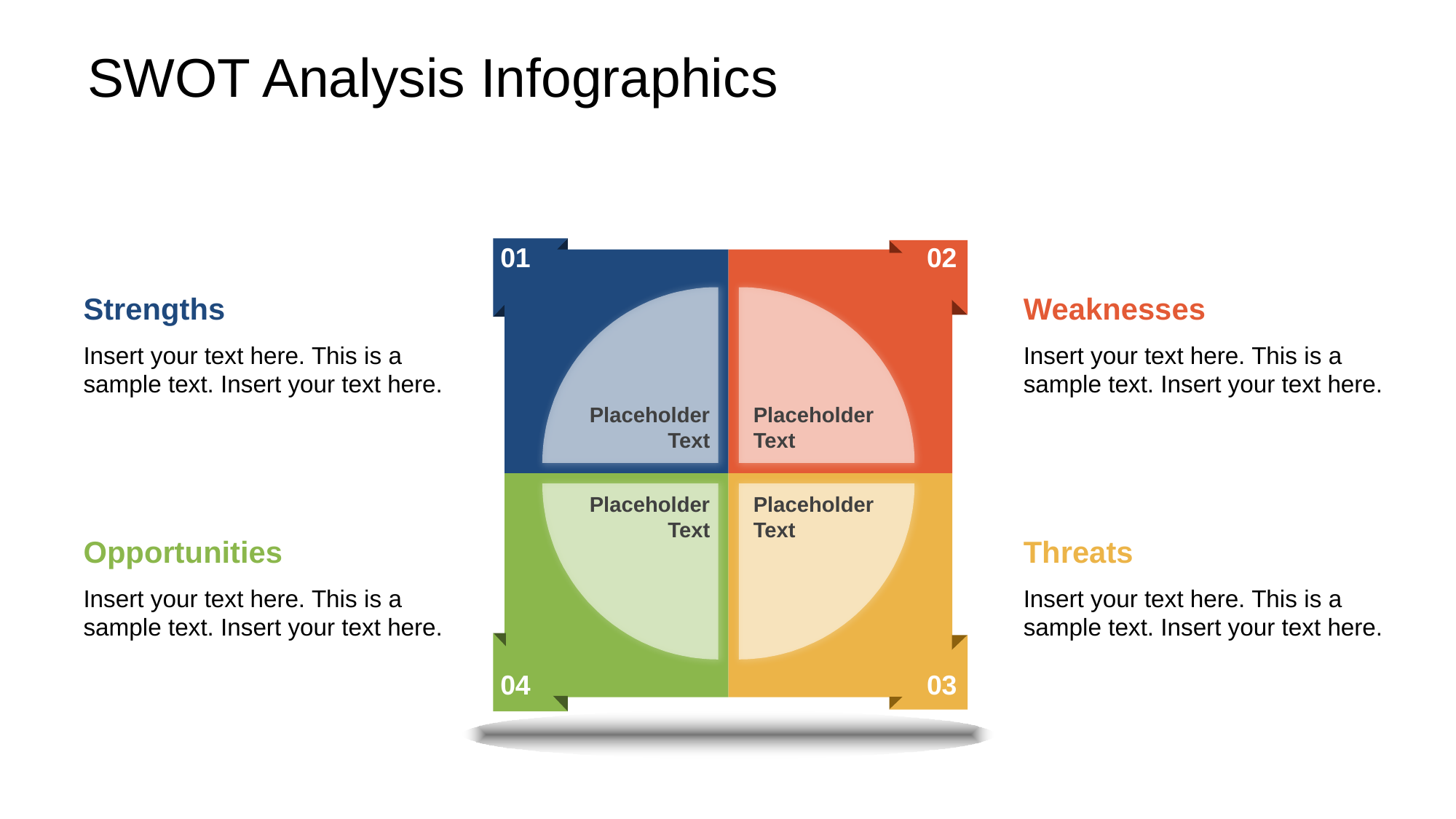

# SWOT Analysis Infographics

01
02

Placeholder Text
Placeholder Text

Placeholder Text
Placeholder Text

04
03

Strengths
Insert your text here. This is a sample text. Insert your text here.
Weaknesses
Insert your text here. This is a sample text. Insert your text here.
Opportunities
Insert your text here. This is a sample text. Insert your text here.
Threats
Insert your text here. This is a sample text. Insert your text here.